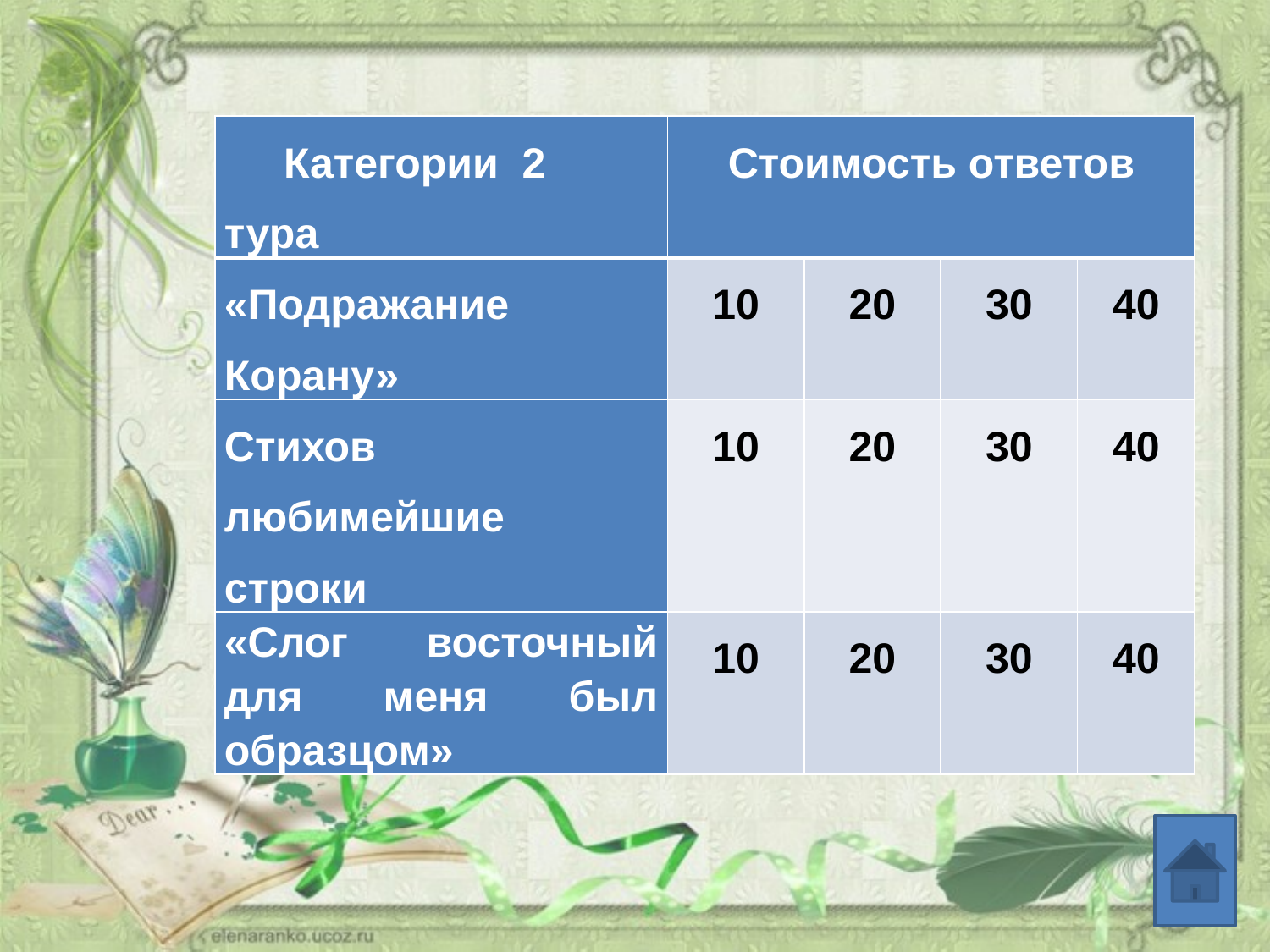

| Категории 2 тура | Стоимость ответов |  |  |  |
| --- | --- | --- | --- | --- |
| «Подражание Корану» | 10 | 20 | 30 | 40 |
| Стихов любимейшие строки | 10 | 20 | 30 | 40 |
| «Слог восточный для меня был образцом» | 10 | 20 | 30 | 40 |